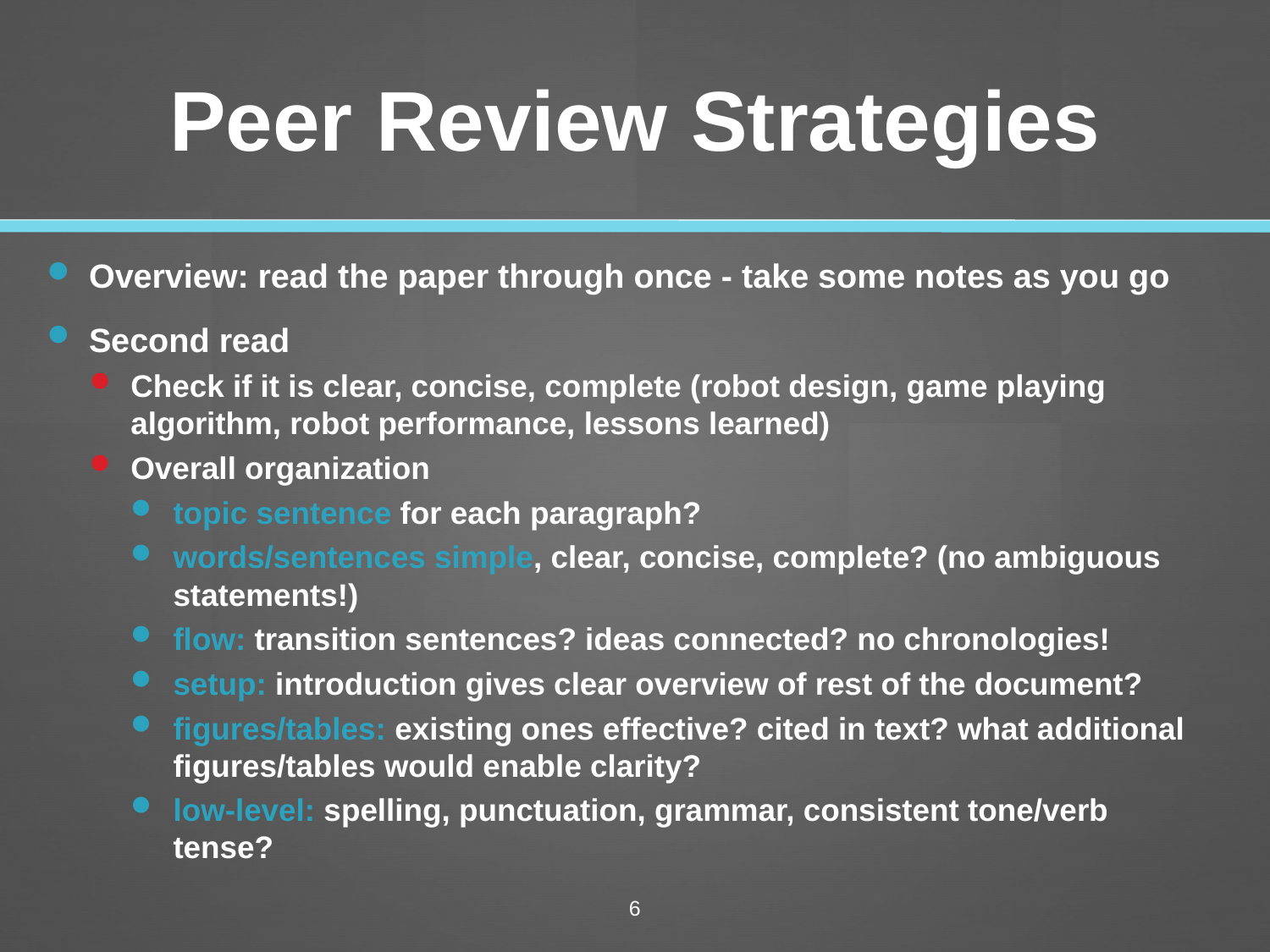

# Peer Review Strategies
Overview: read the paper through once - take some notes as you go
Second read
Check if it is clear, concise, complete (robot design, game playing algorithm, robot performance, lessons learned)
Overall organization
topic sentence for each paragraph?
words/sentences simple, clear, concise, complete? (no ambiguous statements!)
flow: transition sentences? ideas connected? no chronologies!
setup: introduction gives clear overview of rest of the document?
figures/tables: existing ones effective? cited in text? what additional figures/tables would enable clarity?
low-level: spelling, punctuation, grammar, consistent tone/verb tense?
6